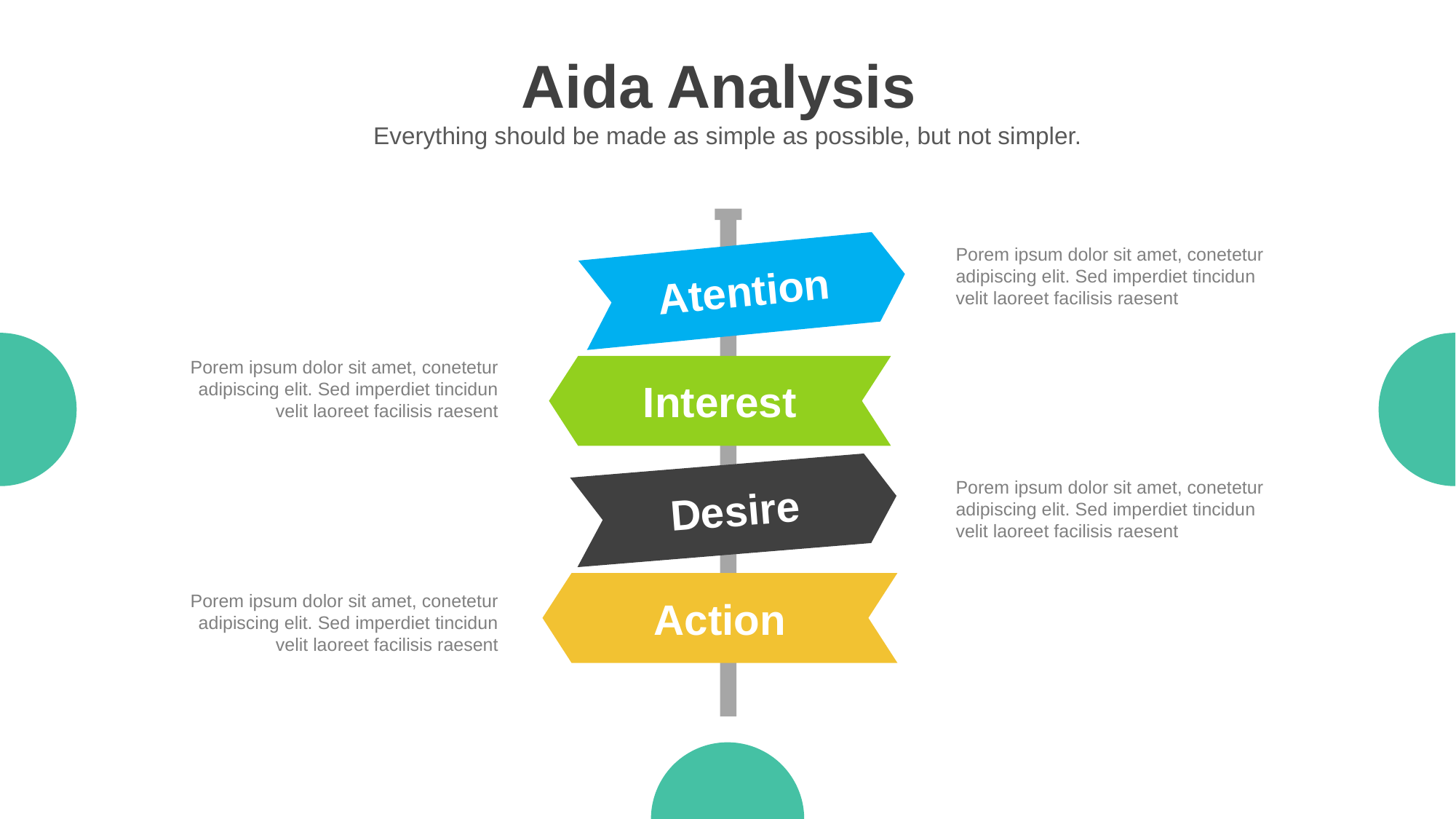

Aida Analysis
Everything should be made as simple as possible, but not simpler.

Porem ipsum dolor sit amet, conetetur adipiscing elit. Sed imperdiet tincidun velit laoreet facilisis raesent
Atention
Porem ipsum dolor sit amet, conetetur adipiscing elit. Sed imperdiet tincidun velit laoreet facilisis raesent
Interest
Desire
Porem ipsum dolor sit amet, conetetur adipiscing elit. Sed imperdiet tincidun velit laoreet facilisis raesent
Action
Porem ipsum dolor sit amet, conetetur adipiscing elit. Sed imperdiet tincidun velit laoreet facilisis raesent